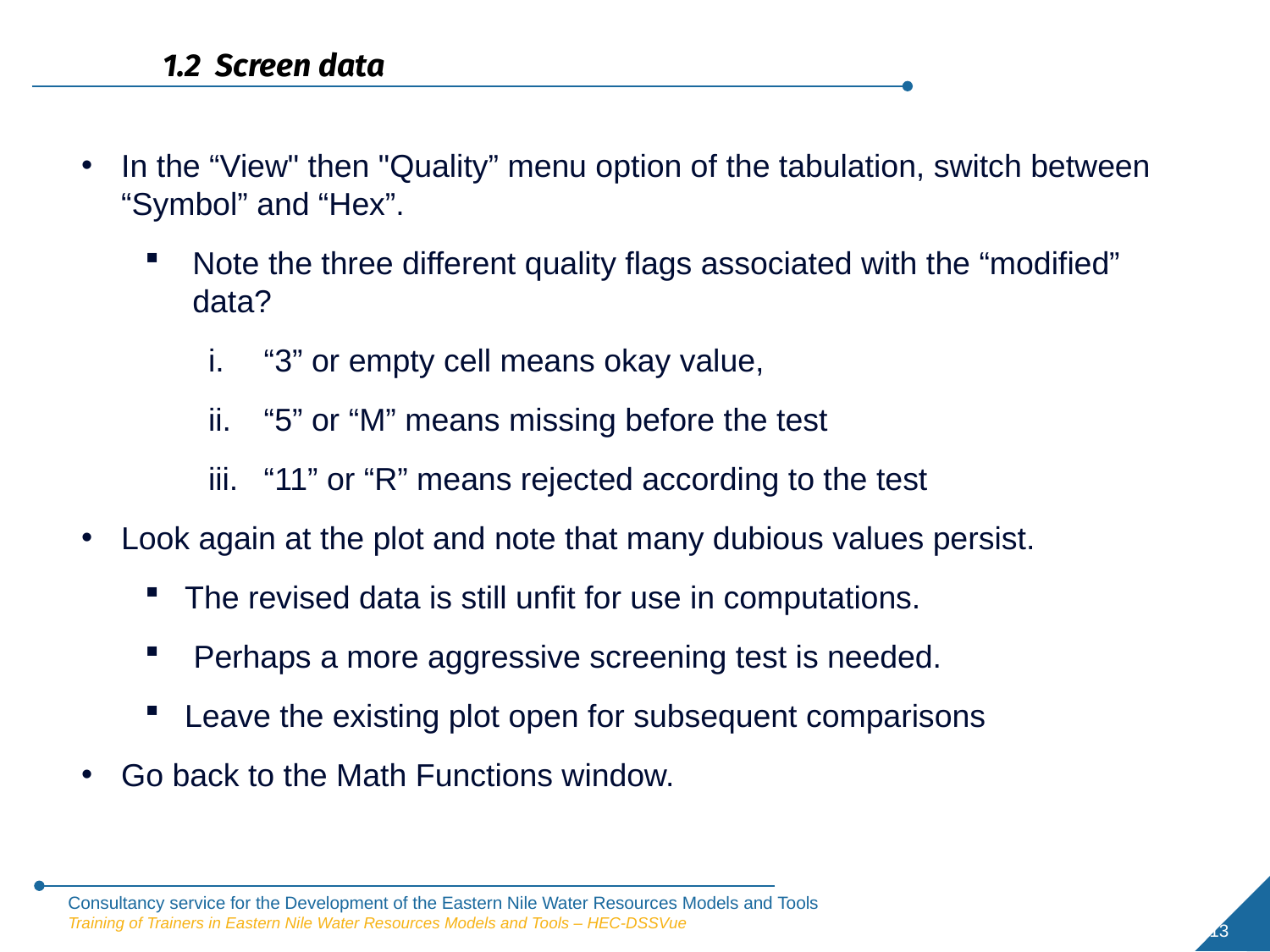

1.2  Screen data
In the “View" then "Quality” menu option of the tabulation, switch between “Symbol” and “Hex”.
Note the three different quality flags associated with the “modified” data?
“3” or empty cell means okay value,
“5” or “M” means missing before the test
“11” or “R” means rejected according to the test
Look again at the plot and note that many dubious values persist.
The revised data is still unfit for use in computations.
 Perhaps a more aggressive screening test is needed.
Leave the existing plot open for subsequent comparisons
Go back to the Math Functions window.